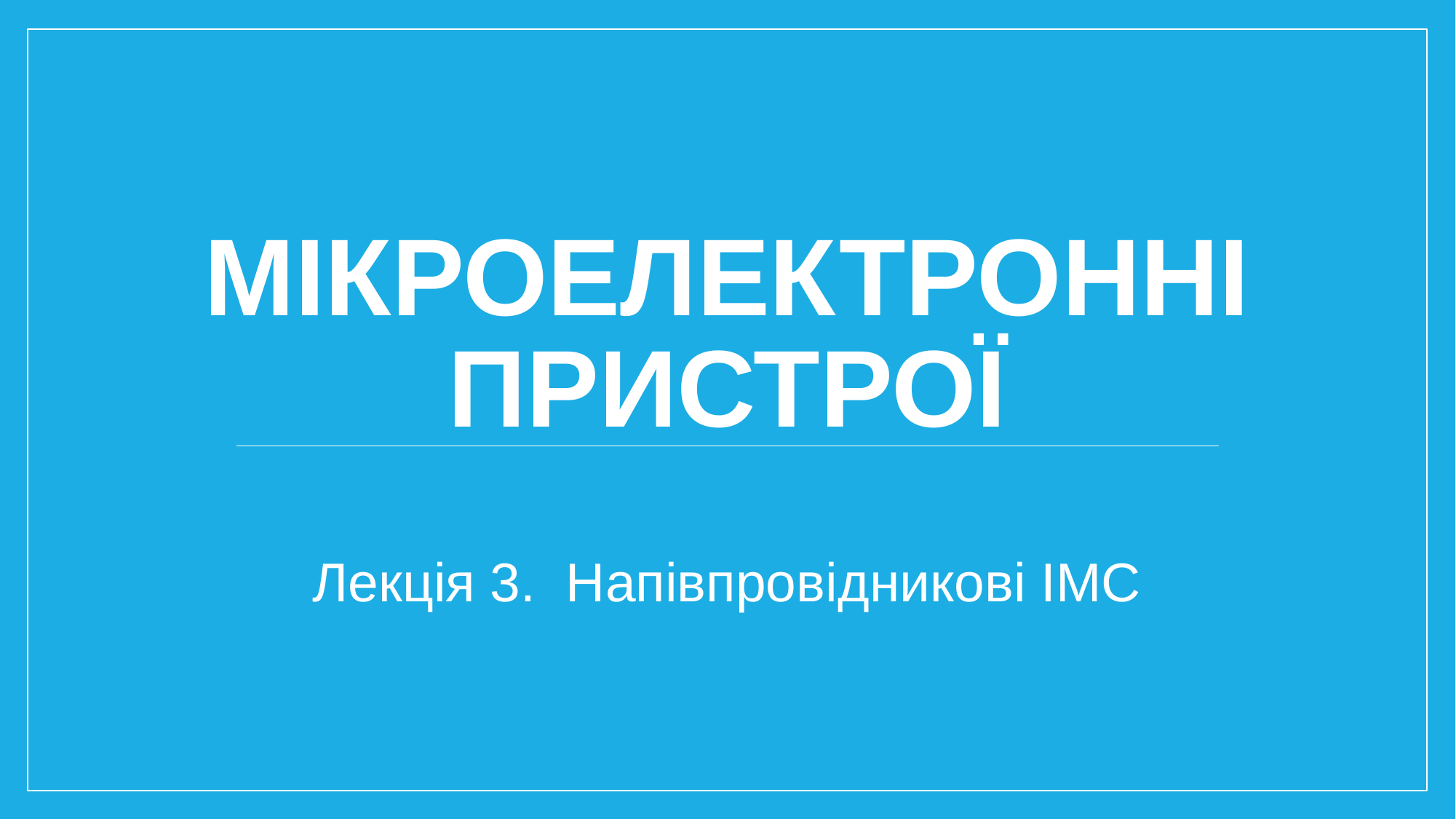

# Мікроелектронні пристрої

Лекція 3.  Напівпровідникові ІМС